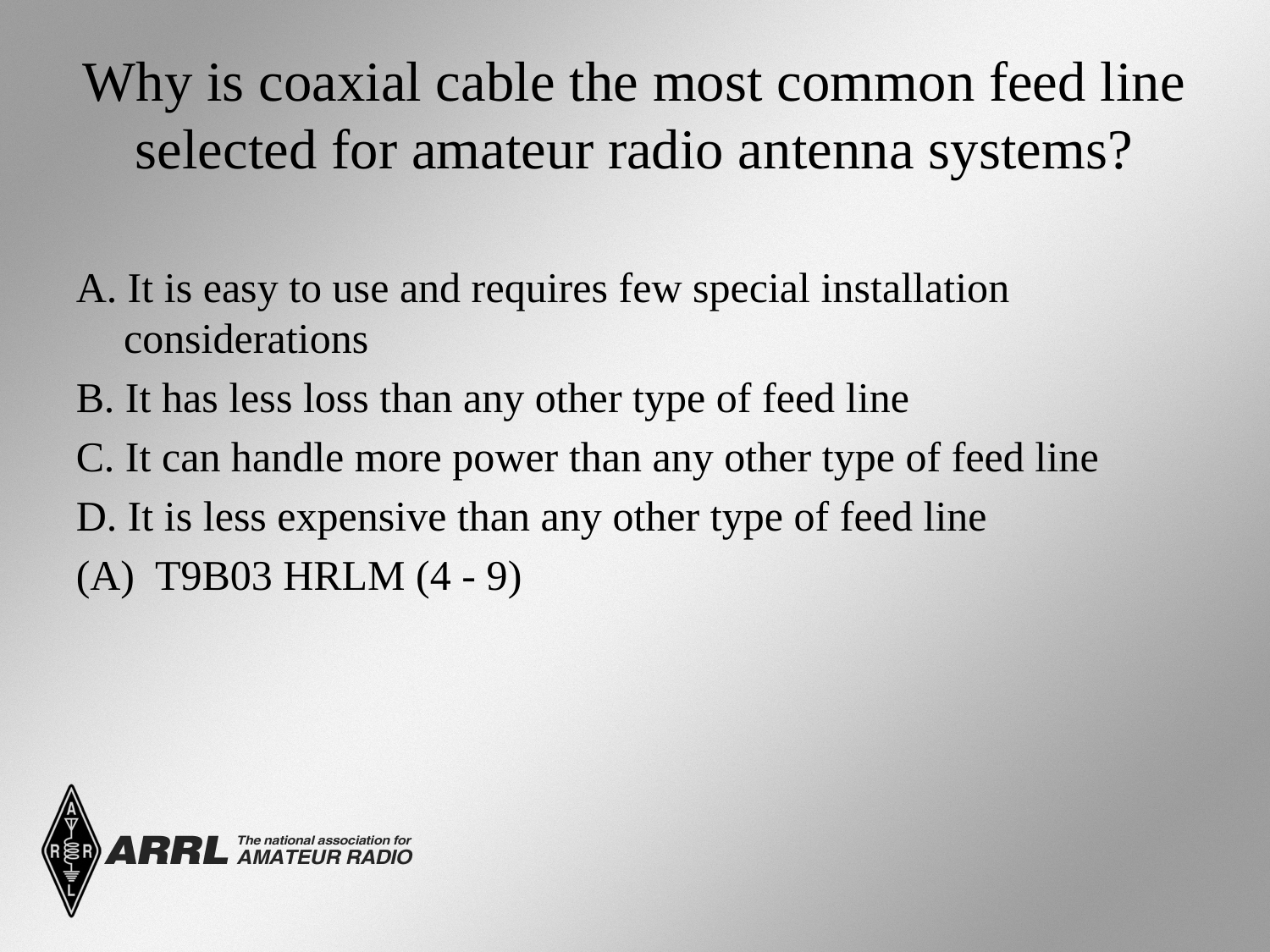

# Why is coaxial cable the most common feed line selected for amateur radio antenna systems?
A. It is easy to use and requires few special installation considerations
B. It has less loss than any other type of feed line
C. It can handle more power than any other type of feed line
D. It is less expensive than any other type of feed line
(A)  T9B03 HRLM (4 - 9)